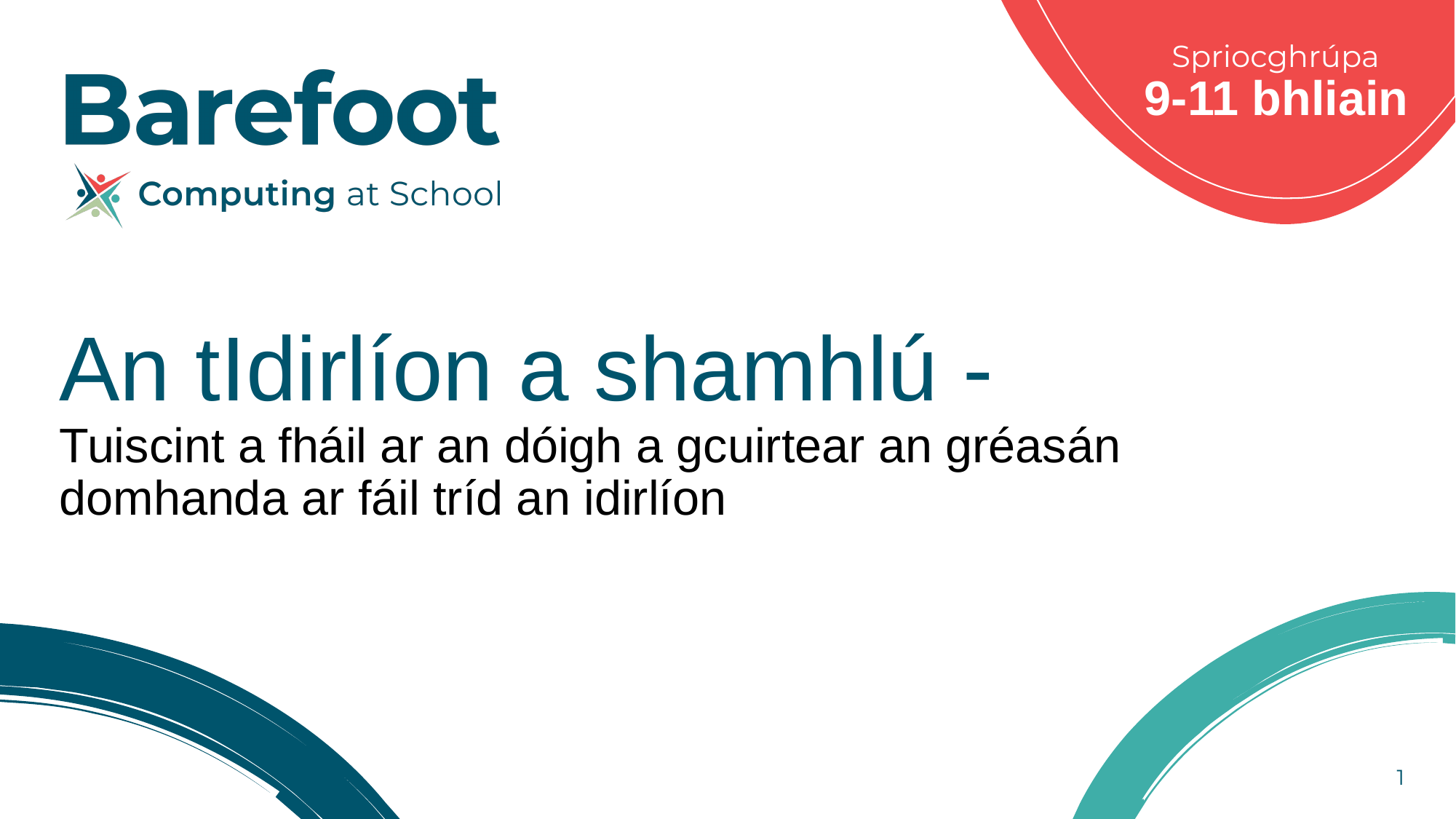

9-11 bhliain
An tIdirlíon a shamhlú -
Tuiscint a fháil ar an dóigh a gcuirtear an gréasán domhanda ar fáil tríd an idirlíon
1